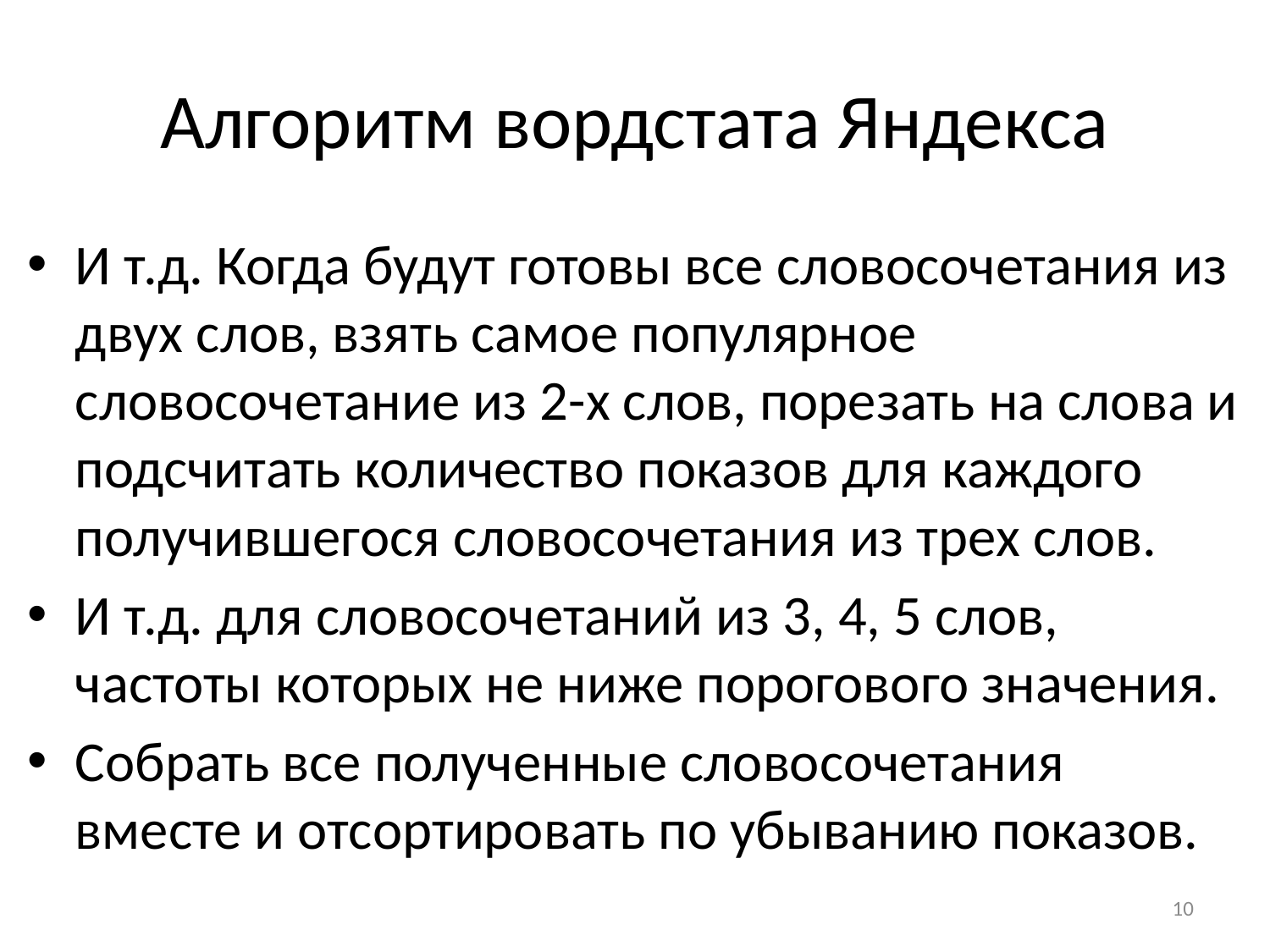

# Алгоритм вордстата Яндекса
И т.д. Когда будут готовы все словосочетания из двух слов, взять самое популярное словосочетание из 2-х слов, порезать на слова и подсчитать количество показов для каждого получившегося словосочетания из трех слов.
И т.д. для словосочетаний из 3, 4, 5 слов, частоты которых не ниже порогового значения.
Собрать все полученные словосочетания вместе и отсортировать по убыванию показов.
10